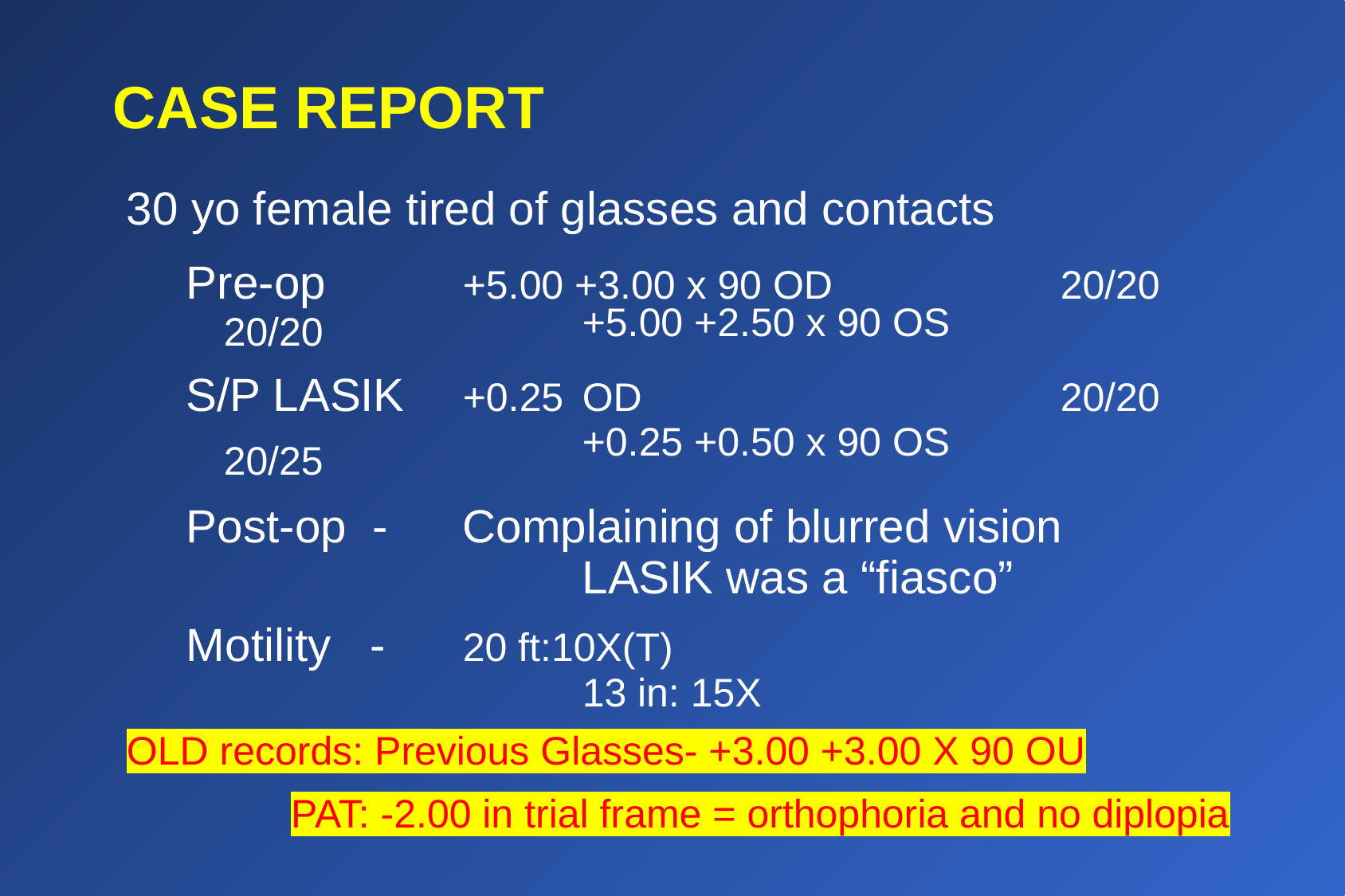

# CASE REPORT
30 yo female tired of glasses and contacts
Pre-op		+5.00 +3.00 x 90 OD		20/20
				+5.00 +2.50 x 90 OS		20/20
S/P LASIK	+0.25	OD				20/20
				+0.25 +0.50 x 90 OS		20/25
Post-op  -   	Complaining of blurred vision
		     		LASIK was a “fiasco”
Motility   -  	20 ft:10X(T)
		    		13 in: 15X
OLD records: Previous Glasses- +3.00 +3.00 X 90 OU
		PAT: -2.00 in trial frame = orthophoria and no diplopia